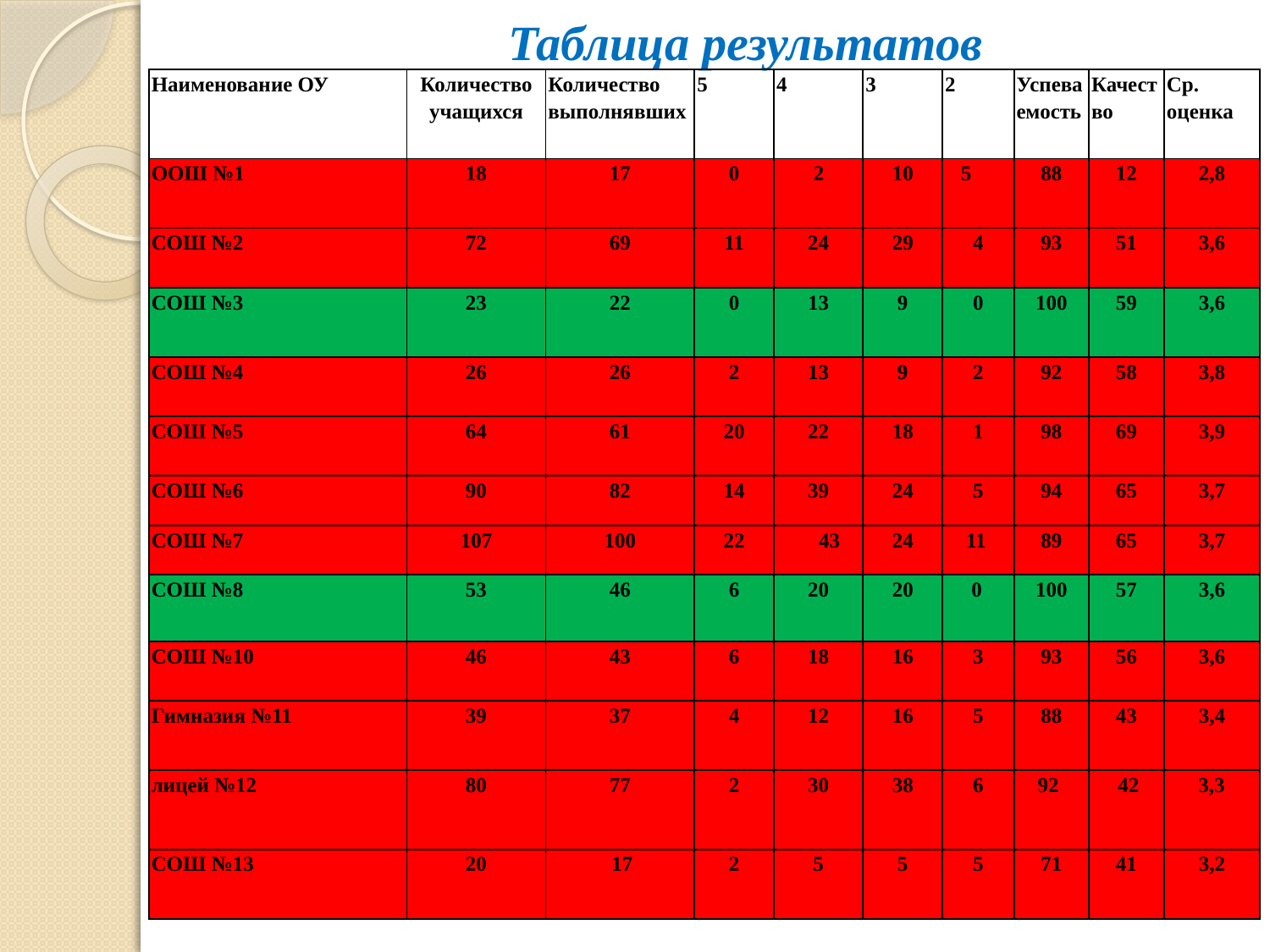

# Таблица результатов
| Наименование ОУ | Количество учащихся | Количество выполнявших | 5 | 4 | 3 | 2 | Успеваемость | Качество | Ср. оценка |
| --- | --- | --- | --- | --- | --- | --- | --- | --- | --- |
| ООШ №1 | 18 | 17 | 0 | 2 | 10 | 5 | 88 | 12 | 2,8 |
| СОШ №2 | 72 | 69 | 11 | 24 | 29 | 4 | 93 | 51 | 3,6 |
| СОШ №3 | 23 | 22 | 0 | 13 | 9 | 0 | 100 | 59 | 3,6 |
| СОШ №4 | 26 | 26 | 2 | 13 | 9 | 2 | 92 | 58 | 3,8 |
| СОШ №5 | 64 | 61 | 20 | 22 | 18 | 1 | 98 | 69 | 3,9 |
| СОШ №6 | 90 | 82 | 14 | 39 | 24 | 5 | 94 | 65 | 3,7 |
| СОШ №7 | 107 | 100 | 22 | 43 | 24 | 11 | 89 | 65 | 3,7 |
| СОШ №8 | 53 | 46 | 6 | 20 | 20 | 0 | 100 | 57 | 3,6 |
| СОШ №10 | 46 | 43 | 6 | 18 | 16 | 3 | 93 | 56 | 3,6 |
| Гимназия №11 | 39 | 37 | 4 | 12 | 16 | 5 | 88 | 43 | 3,4 |
| лицей №12 | 80 | 77 | 2 | 30 | 38 | 6 | 92 | 42 | 3,3 |
| СОШ №13 | 20 | 17 | 2 | 5 | 5 | 5 | 71 | 41 | 3,2 |